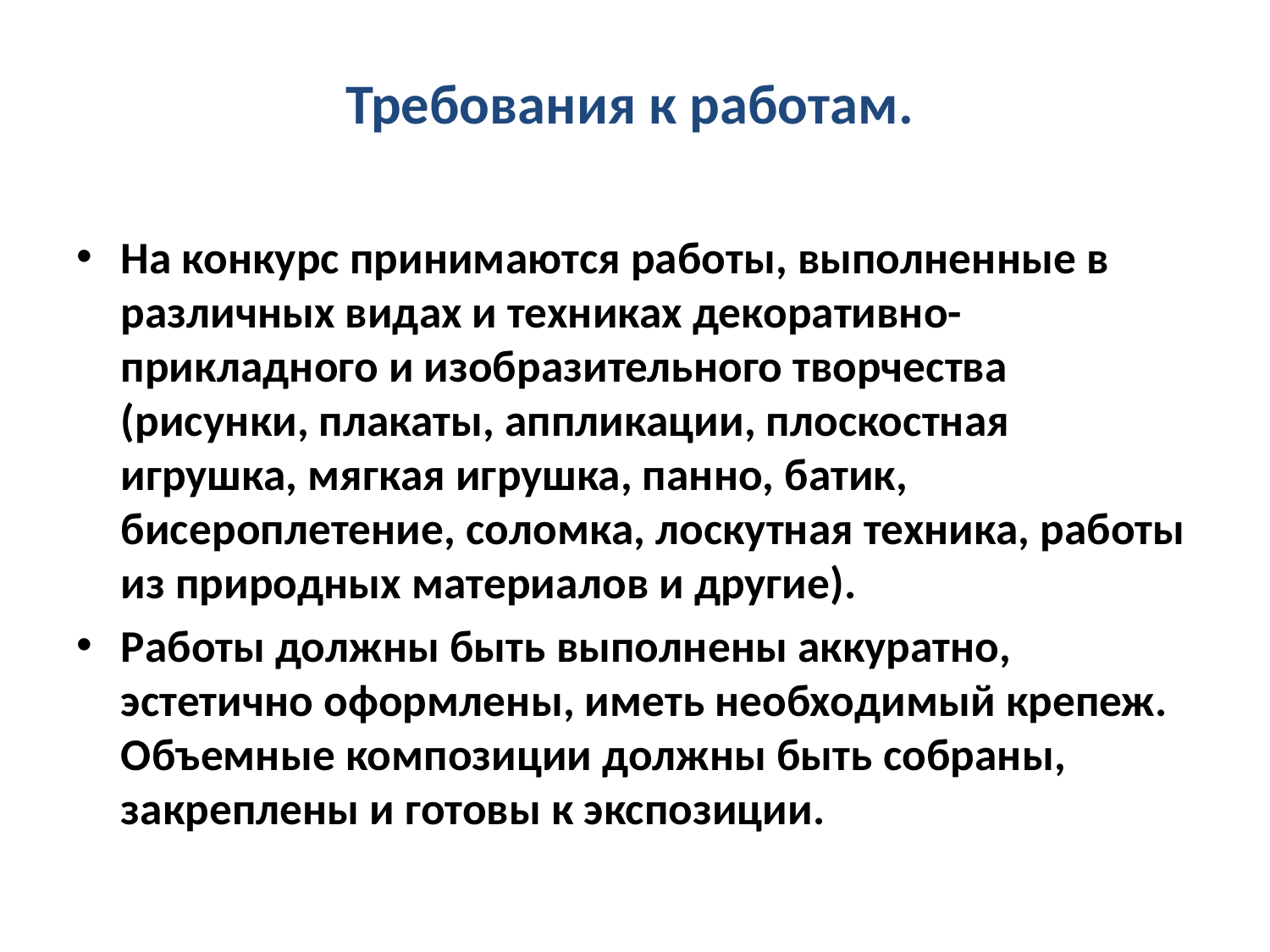

# Требования к работам.
На конкурс принимаются работы, выполненные в различных видах и техниках декоративно-прикладного и изобразительного творчества (рисунки, плакаты, аппликации, плоскостная игрушка, мягкая игрушка, панно, батик, бисероплетение, соломка, лоскутная техника, работы из природных материалов и другие).
Работы должны быть выполнены аккуратно, эстетично оформлены, иметь необходимый крепеж. Объемные композиции должны быть собраны, закреплены и готовы к экспозиции.